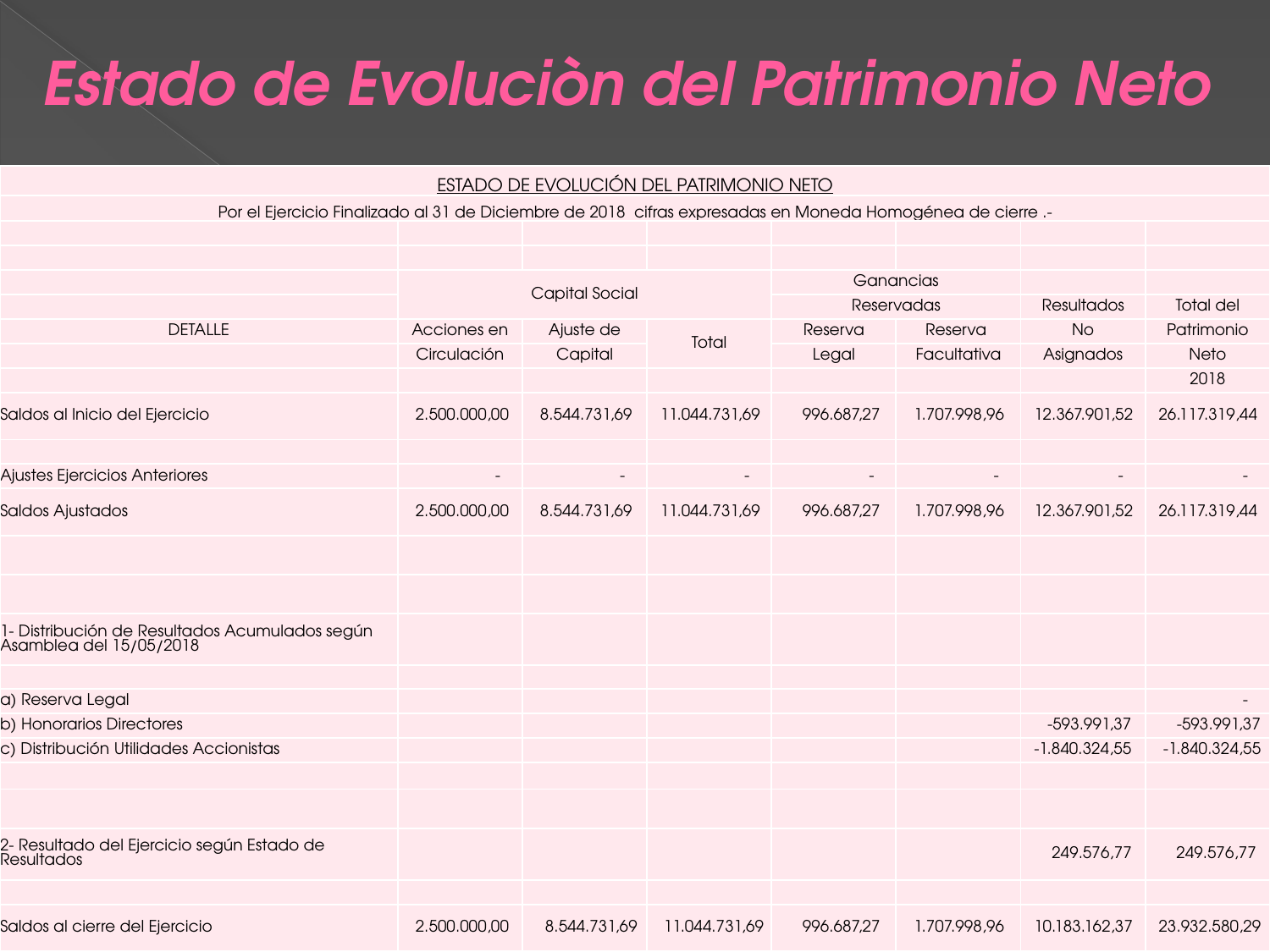

# Estado de Evoluciòn del Patrimonio Neto
| ESTADO DE EVOLUCIÓN DEL PATRIMONIO NETO |  |  |  |  |  |  |  |
| --- | --- | --- | --- | --- | --- | --- | --- |
| Por el Ejercicio Finalizado al 31 de Diciembre de 2018 cifras expresadas en Moneda Homogénea de cierre .- |  |  |  |  |  |  |  |
|  |  |  |  |  |  |  |  |
|  |  |  |  |  |  |  |  |
|  | Capital Social |  |  | Ganancias |  |  |  |
|  |  |  |  | Reservadas |  | Resultados | Total del |
| DETALLE | Acciones en | Ajuste de | Total | Reserva | Reserva | No | Patrimonio |
|  | Circulación | Capital |  | Legal | Facultativa | Asignados | Neto |
|  |  |  |  |  |  |  | 2018 |
| Saldos al Inicio del Ejercicio | 2.500.000,00 | 8.544.731,69 | 11.044.731,69 | 996.687,27 | 1.707.998,96 | 12.367.901,52 | 26.117.319,44 |
|  |  |  |  |  |  |  |  |
| Ajustes Ejercicios Anteriores | - | - | - | - | - | - | - |
| Saldos Ajustados | 2.500.000,00 | 8.544.731,69 | 11.044.731,69 | 996.687,27 | 1.707.998,96 | 12.367.901,52 | 26.117.319,44 |
|  |  |  |  |  |  |  |  |
|  |  |  |  |  |  |  |  |
| 1- Distribución de Resultados Acumulados según Asamblea del 15/05/2018 |  |  |  |  |  |  |  |
|  |  |  |  |  |  |  |  |
| a) Reserva Legal |  |  |  |  |  |  | - |
| b) Honorarios Directores |  |  |  |  |  | -593.991,37 | -593.991,37 |
| c) Distribución Utilidades Accionistas |  |  |  |  |  | -1.840.324,55 | -1.840.324,55 |
|  |  |  |  |  |  |  |  |
|  |  |  |  |  |  |  |  |
| 2- Resultado del Ejercicio según Estado de Resultados |  |  |  |  |  | 249.576,77 | 249.576,77 |
|  |  |  |  |  |  |  |  |
| Saldos al cierre del Ejercicio | 2.500.000,00 | 8.544.731,69 | 11.044.731,69 | 996.687,27 | 1.707.998,96 | 10.183.162,37 | 23.932.580,29 |